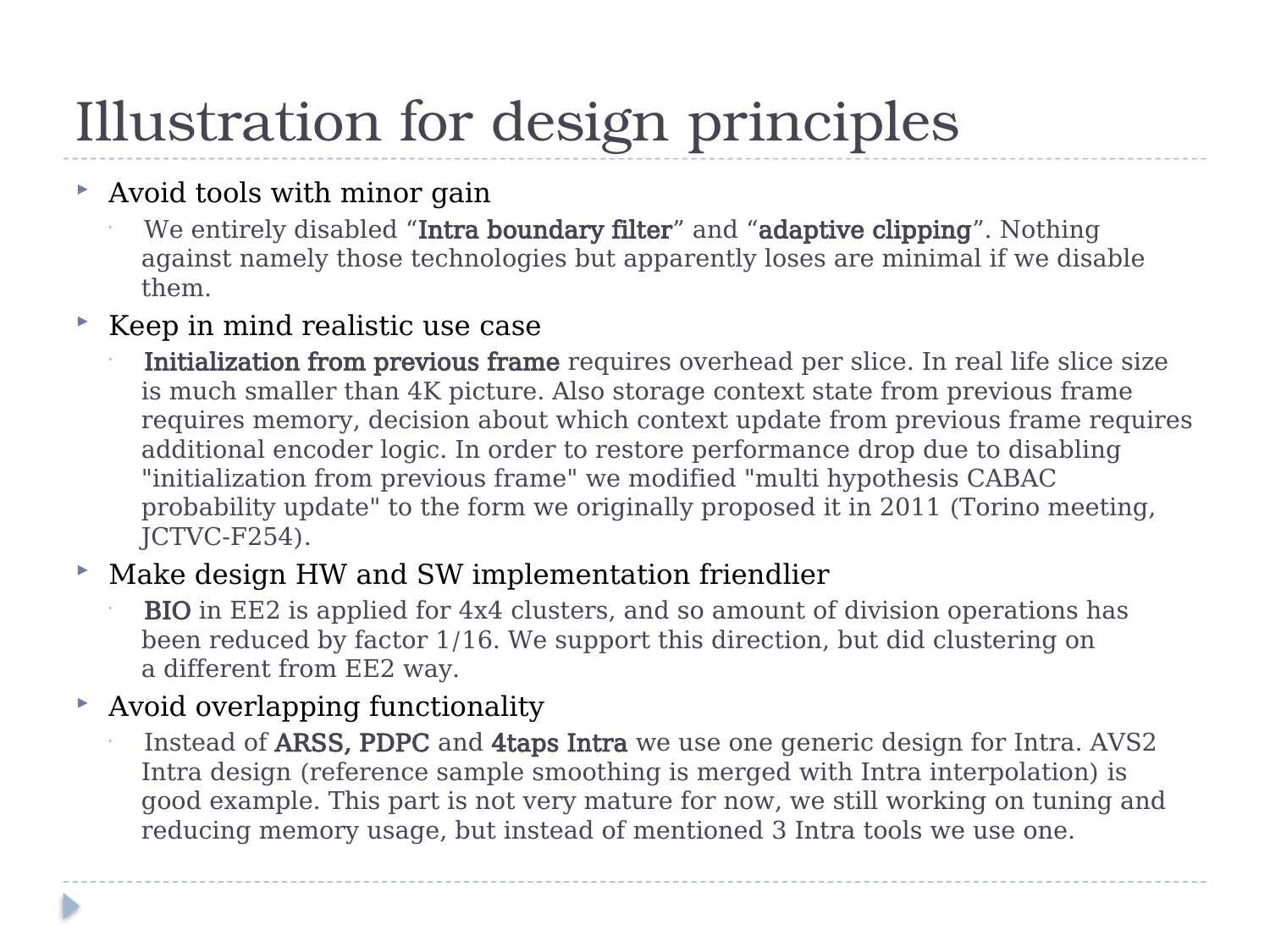

# Illustration for design principles
Avoid tools with minor gain
 We entirely disabled “Intra boundary filter” and “adaptive clipping”. Nothing against namely those technologies but apparently loses are minimal if we disable them.
Keep in mind realistic use case
 Initialization from previous frame requires overhead per slice. In real life slice size is much smaller than 4K picture. Also storage context state from previous frame requires memory, decision about which context update from previous frame requires additional encoder logic. In order to restore performance drop due to disabling "initialization from previous frame" we modified "multi hypothesis CABAC probability update" to the form we originally proposed it in 2011 (Torino meeting, JCTVC-F254).
Make design HW and SW implementation friendlier
 BIO in EE2 is applied for 4x4 clusters, and so amount of division operations has been reduced by factor 1/16. We support this direction, but did clustering on a different from EE2 way.
Avoid overlapping functionality
 Instead of ARSS, PDPC and 4taps Intra we use one generic design for Intra. AVS2 Intra design (reference sample smoothing is merged with Intra interpolation) is good example. This part is not very mature for now, we still working on tuning and reducing memory usage, but instead of mentioned 3 Intra tools we use one.